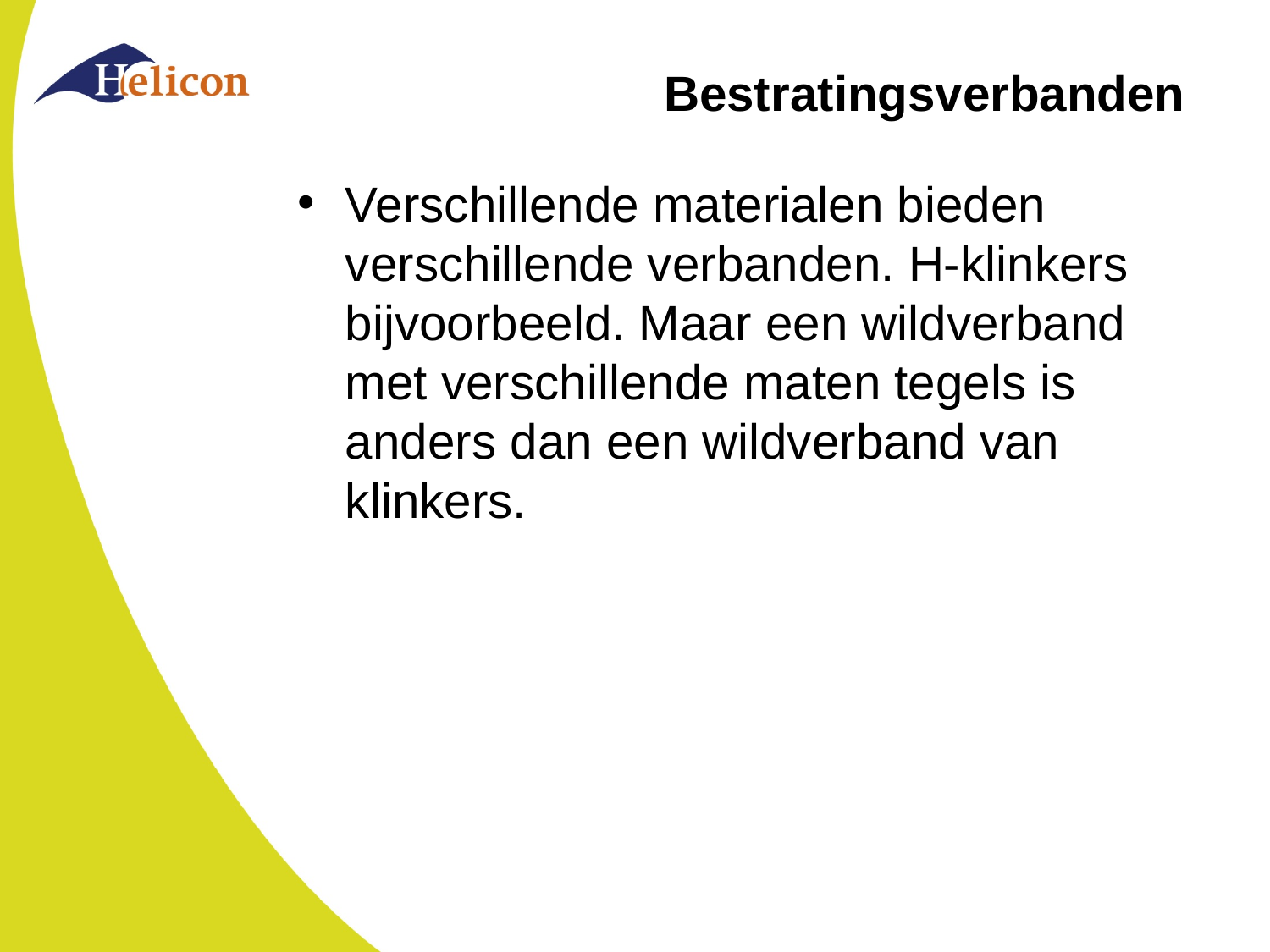

# Bestratingsverbanden
Verschillende materialen bieden verschillende verbanden. H-klinkers bijvoorbeeld. Maar een wildverband met verschillende maten tegels is anders dan een wildverband van klinkers.